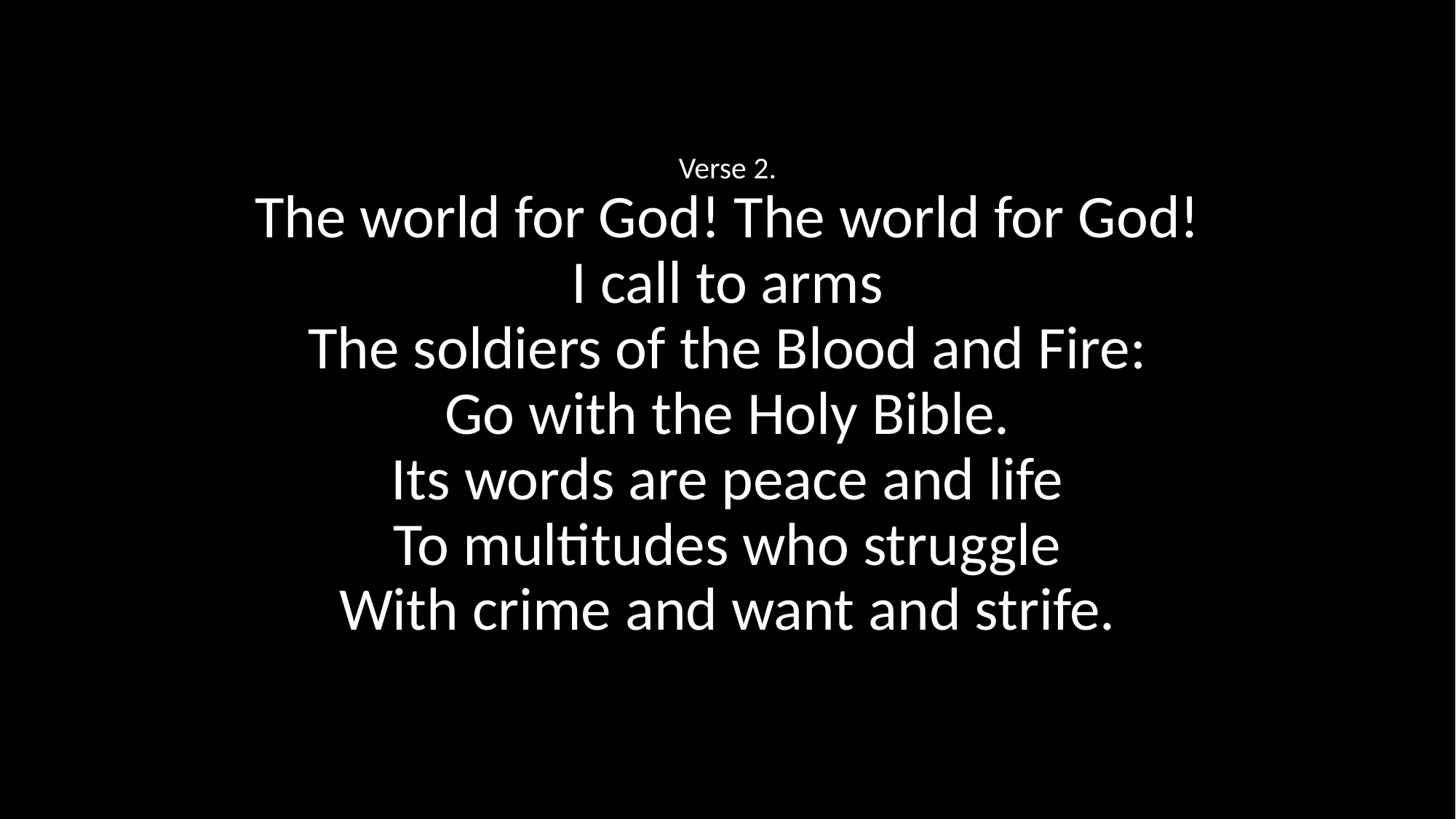

Verse 2.
The world for God! The world for God!
I call to arms
The soldiers of the Blood and Fire:
Go with the Holy Bible.
Its words are peace and life
To multitudes who struggle
With crime and want and strife.